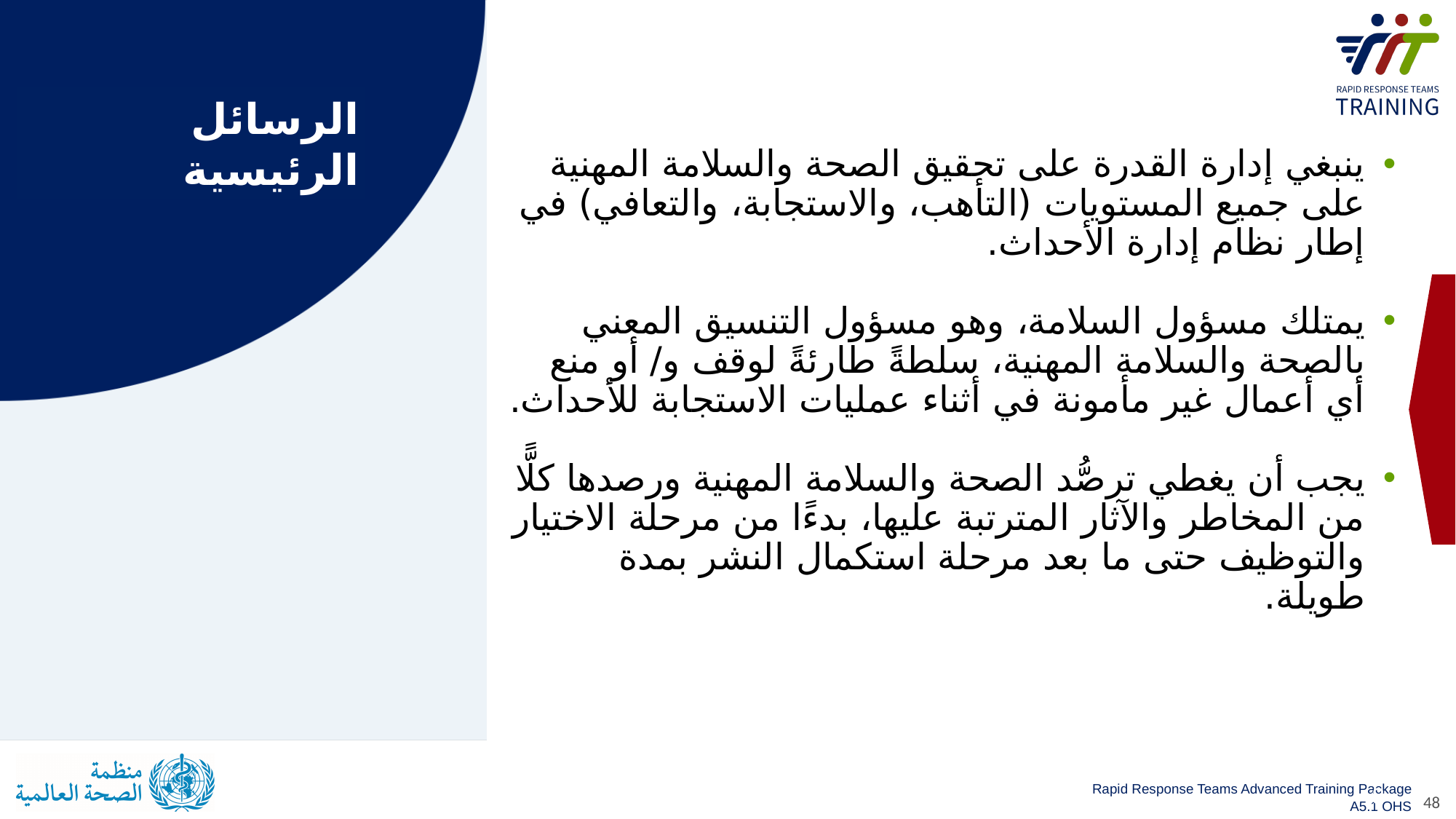

الرسائل الرئيسية
ينبغي إدارة القدرة على تحقيق الصحة والسلامة المهنية على جميع المستويات (التأهب، والاستجابة، والتعافي) في إطار نظام إدارة الأحداث.

يمتلك مسؤول السلامة، وهو مسؤول التنسيق المعني بالصحة والسلامة المهنية، سلطةً طارئةً لوقف و/ أو منع أي أعمال غير مأمونة في أثناء عمليات الاستجابة للأحداث.

يجب أن يغطي ترصُّد الصحة والسلامة المهنية ورصدها كلًّا من المخاطر والآثار المترتبة عليها، بدءًا من مرحلة الاختيار والتوظيف حتى ما بعد مرحلة استكمال النشر بمدة طويلة.
48